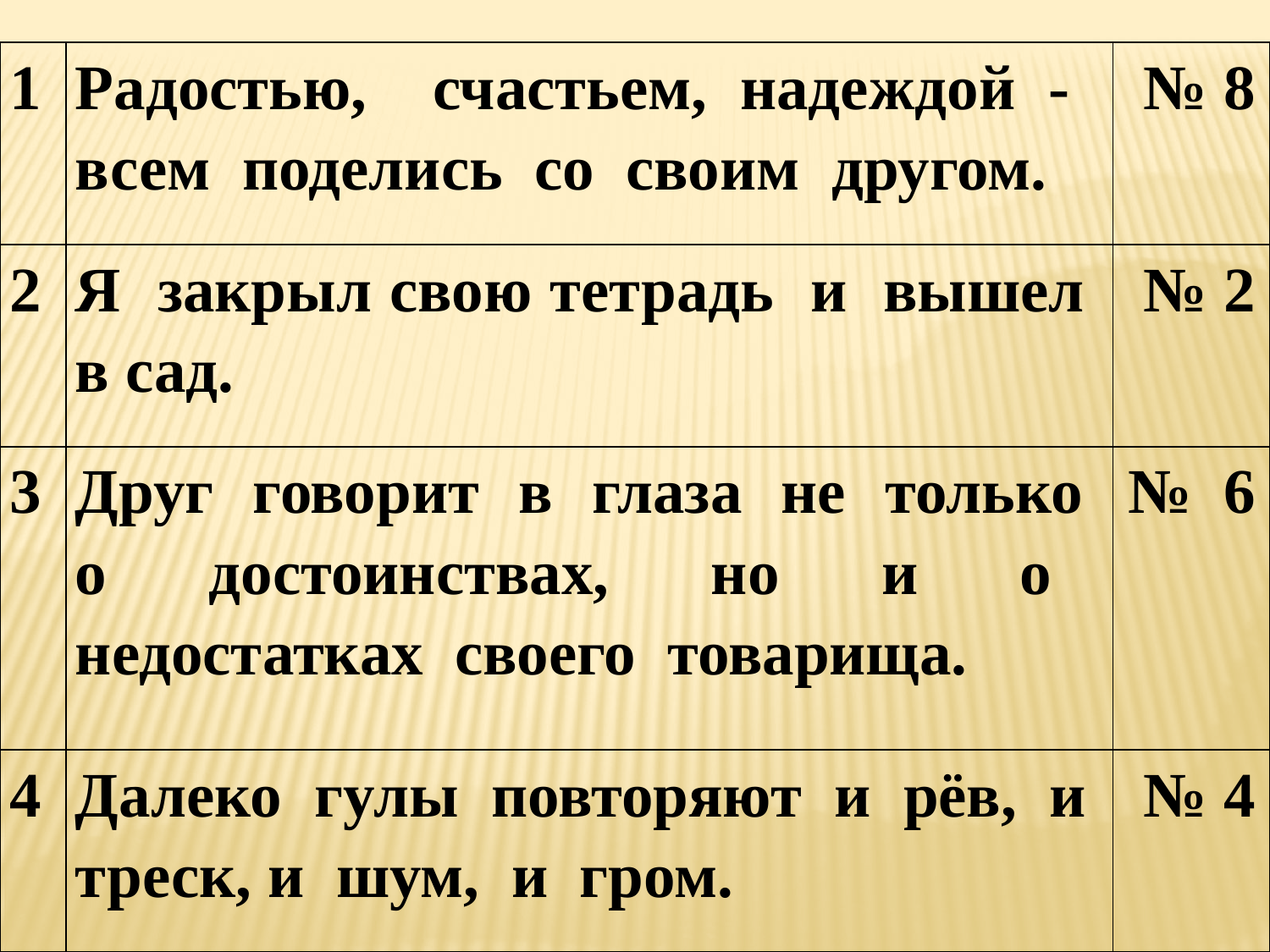

| 1 | Радостью, счастьем, надеждой - всем поделись со своим другом. | № 8 |
| --- | --- | --- |
| 2 | Я закрыл свою тетрадь и вышел в сад. | № 2 |
| 3 | Друг говорит в глаза не только о достоинствах, но и о недостатках своего товарища. | № 6 |
| 4 | Далеко гулы повторяют и рёв, и треск, и шум, и гром. | № 4 |